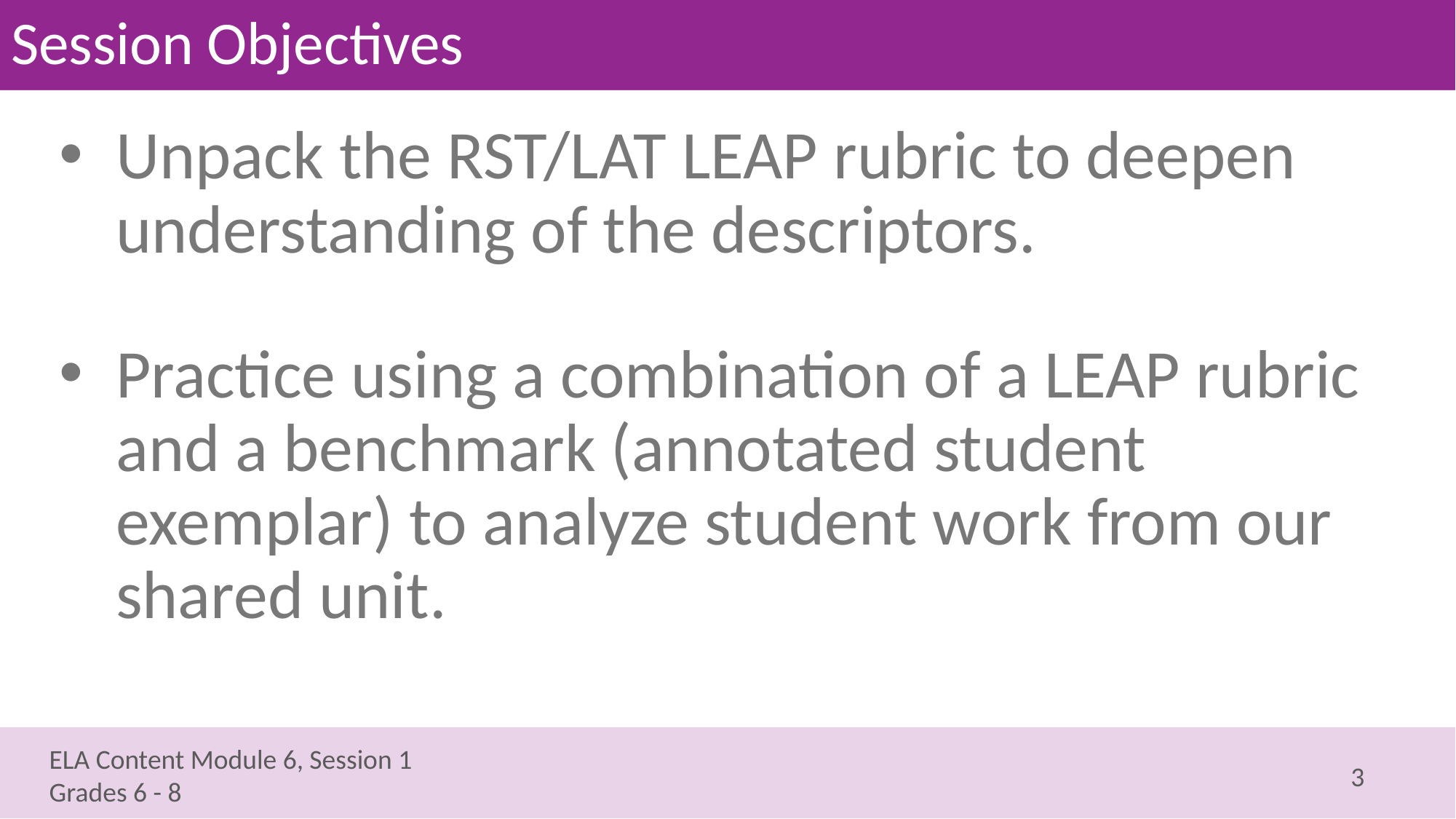

# Session Objectives
Unpack the RST/LAT LEAP rubric to deepen understanding of the descriptors.

Practice using a combination of a LEAP rubric and a benchmark (annotated student exemplar) to analyze student work from our shared unit.
3